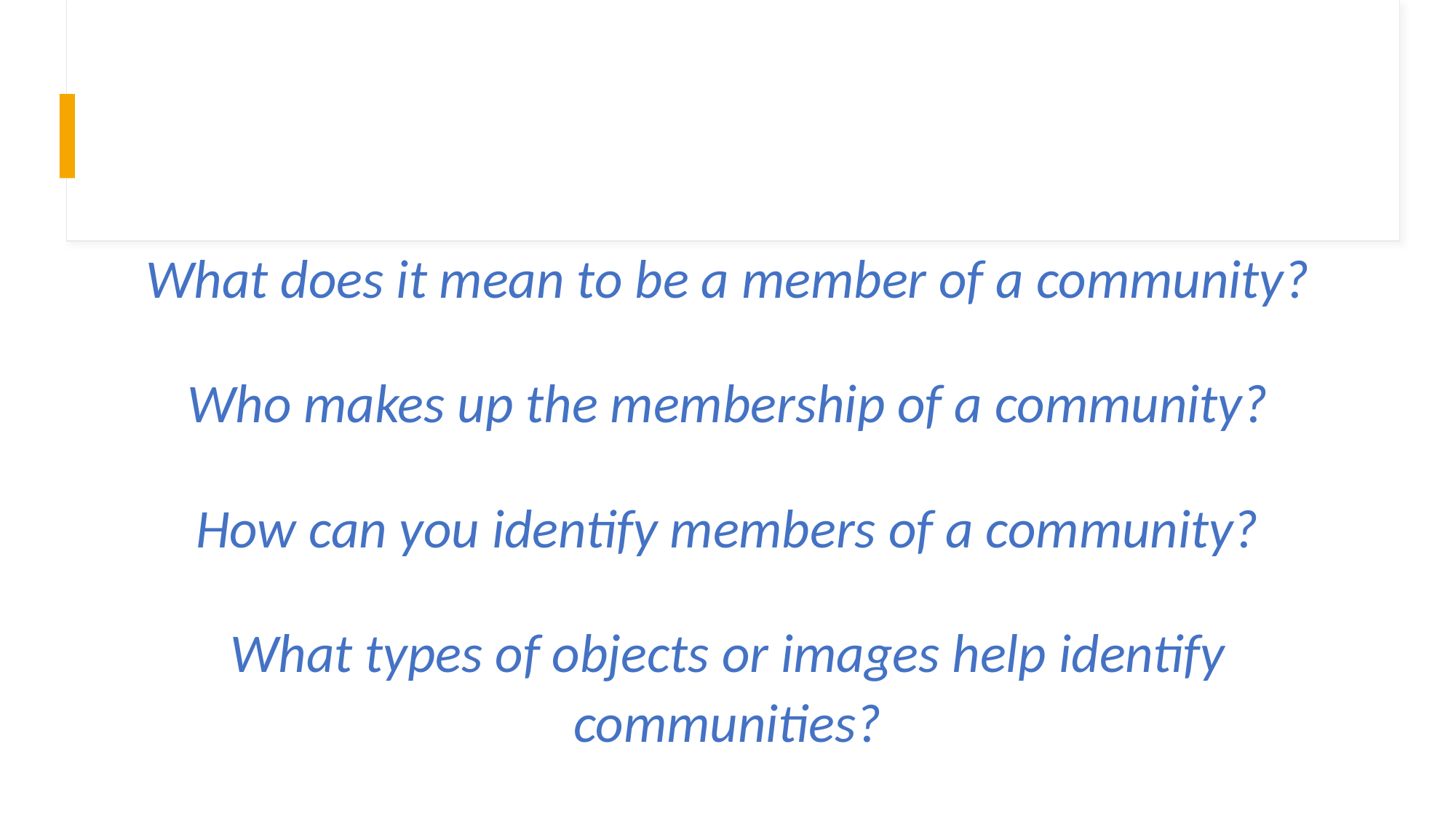

What does it mean to be a member of a community?
Who makes up the membership of a community?
How can you identify members of a community?
What types of objects or images help identify communities?